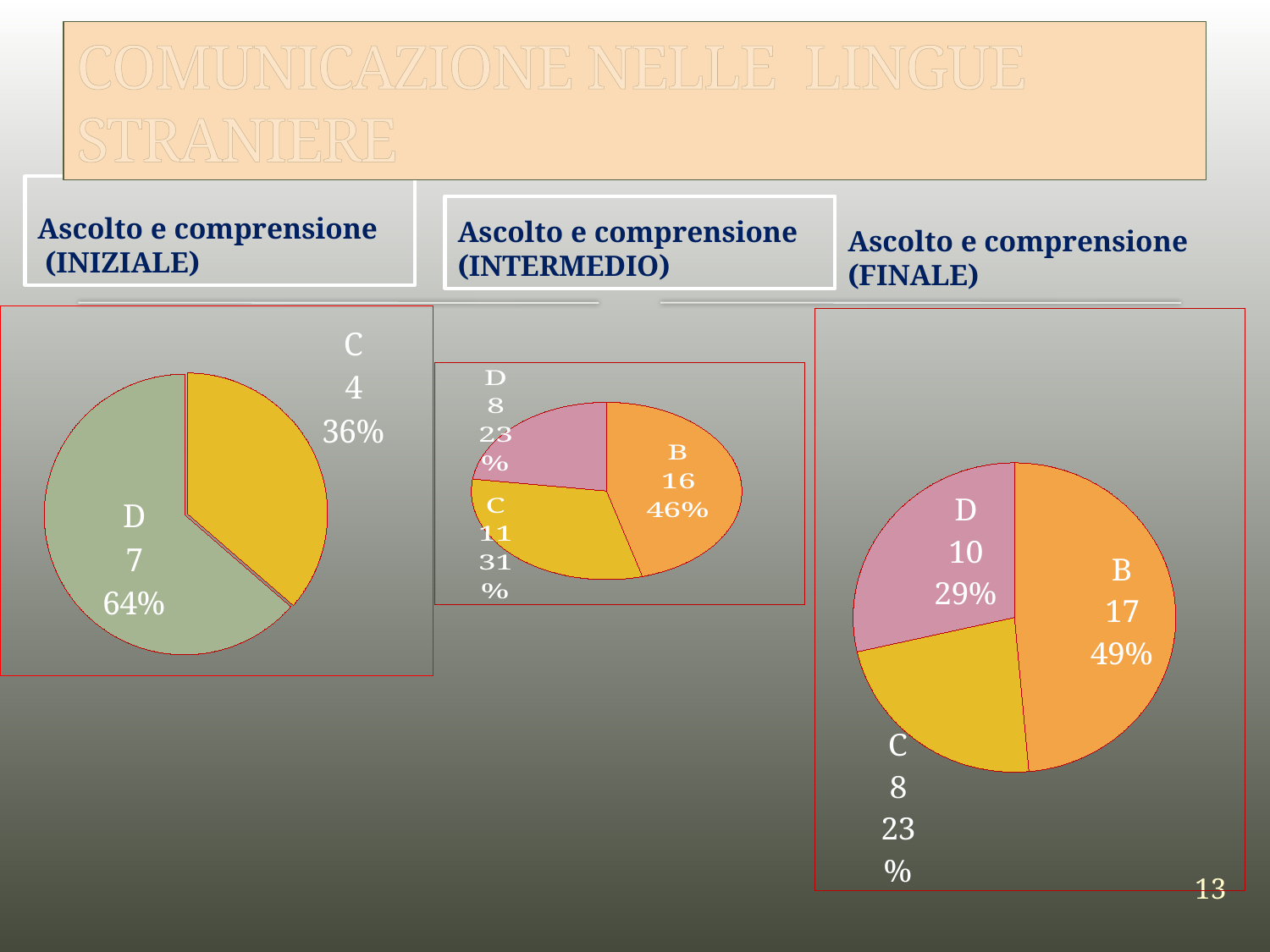

# COMUNICAZIONE NELLE  LINGUE STRANIERE
Ascolto e comprensione
 (INIZIALE)

Ascolto e comprensione
(INTERMEDIO)

Ascolto e comprensione
(FINALE)

### Chart

| Category | Colonna1 |
|---|---|
| A | 0.0 |
| B | 0.0 |
| C | 4.0 |
| D | 7.0 |

### Chart

| Category | Colonna1 |
|---|---|
| A | 0.0 |
| B | 16.0 |
| C | 11.0 |
| D | 8.0 |

### Chart

| Category | Colonna1 |
|---|---|
| A | 0.0 |
| B | 17.0 |
| C | 8.0 |
| D | 10.0 |
13